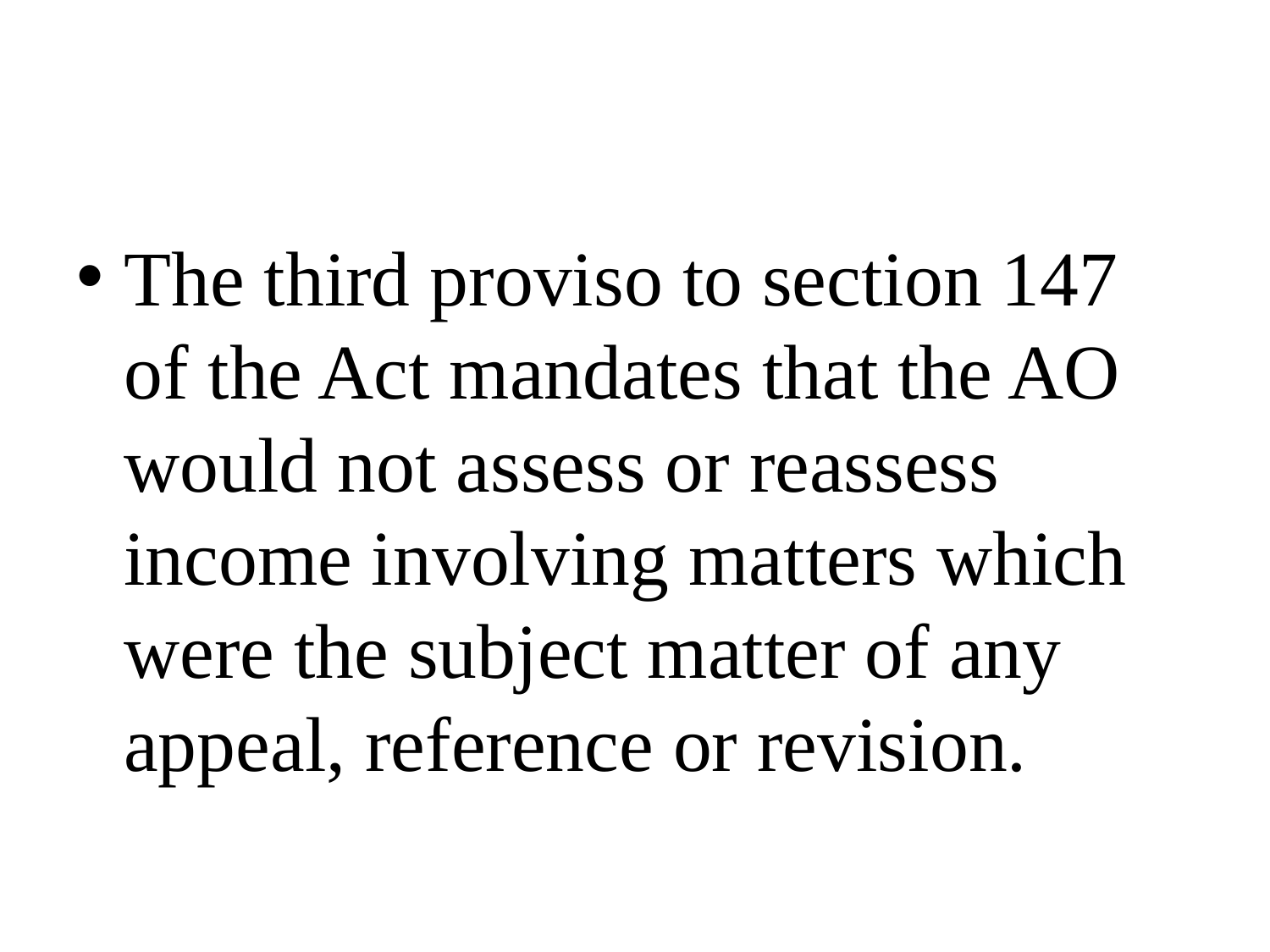

#
The third proviso to section 147 of the Act mandates that the AO would not assess or reassess income involving matters which were the subject matter of any appeal, reference or revision.